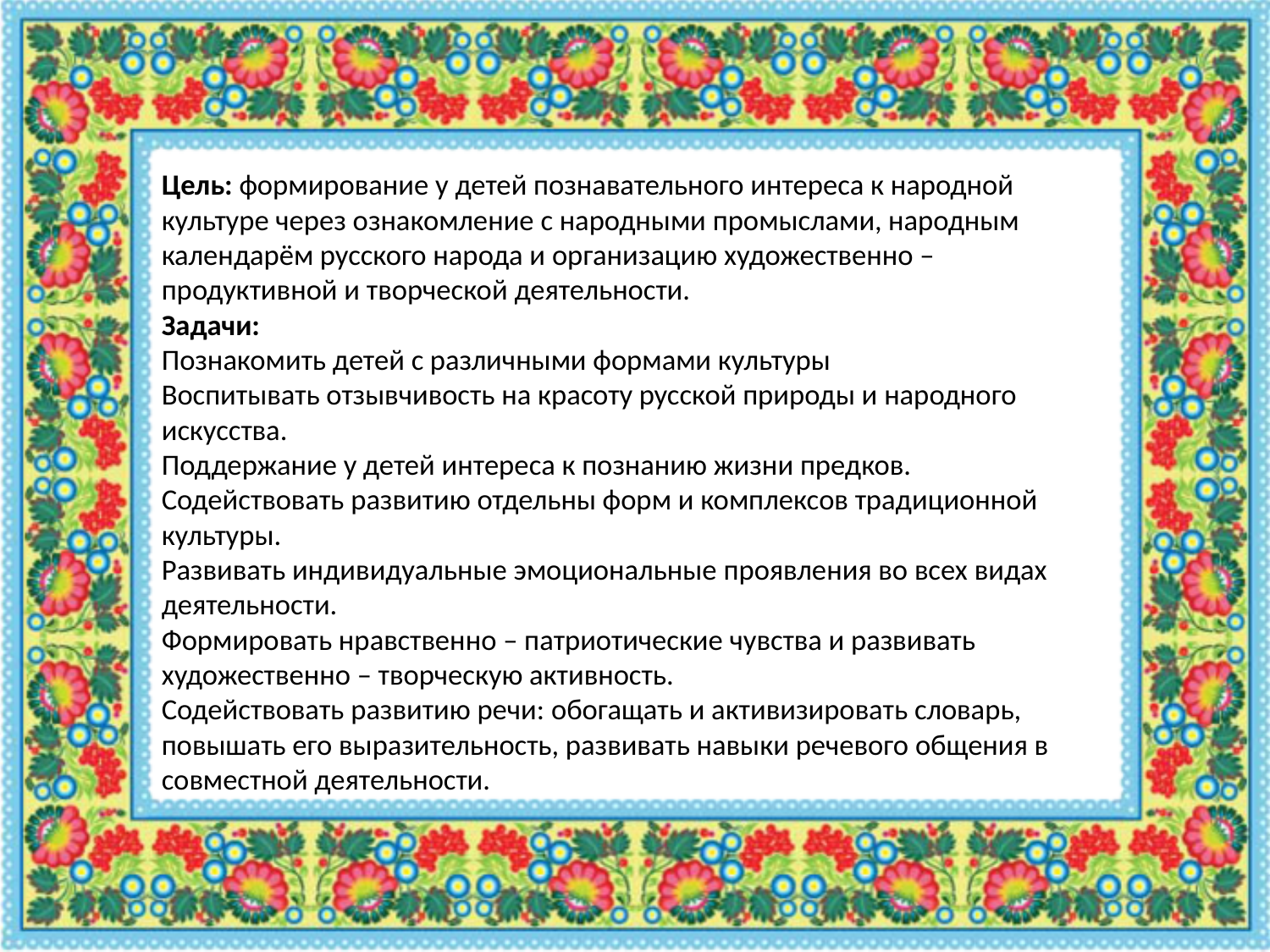

# Цель: формирование у детей познавательного интереса к народной культуре через ознакомление с народными промыслами, народным календарём русского народа и организацию художественно – продуктивной и творческой деятельности. Задачи: Познакомить детей с различными формами культуры Воспитывать отзывчивость на красоту русской природы и народного искусства. Поддержание у детей интереса к познанию жизни предков. Содействовать развитию отдельны форм и комплексов традиционной культуры. Развивать индивидуальные эмоциональные проявления во всех видах деятельности. Формировать нравственно – патриотические чувства и развивать художественно – творческую активность. Содействовать развитию речи: обогащать и активизировать словарь, повышать его выразительность, развивать навыки речевого общения в совместной деятельности.